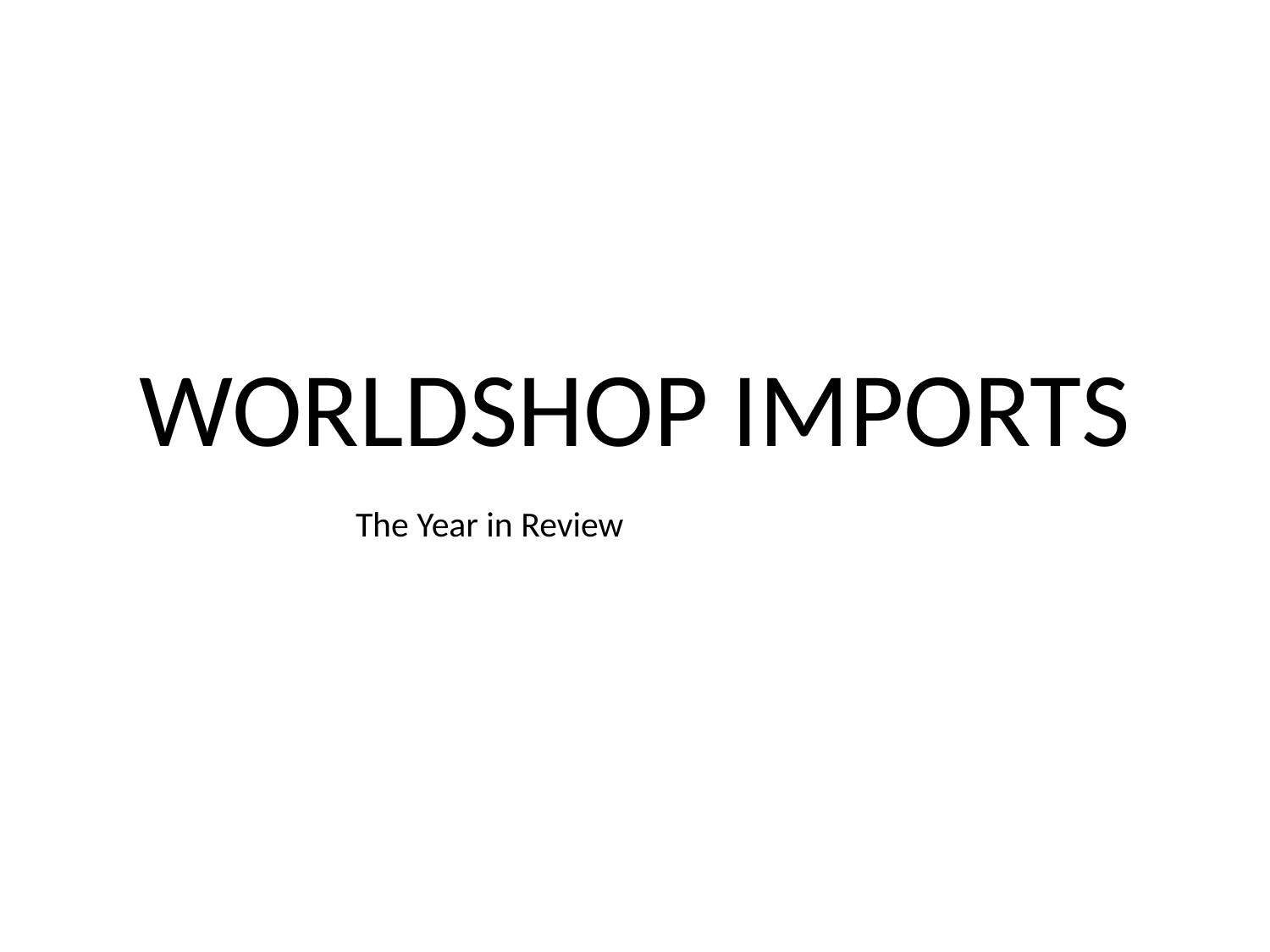

# WORLDSHOP IMPORTS
               The Year in Review